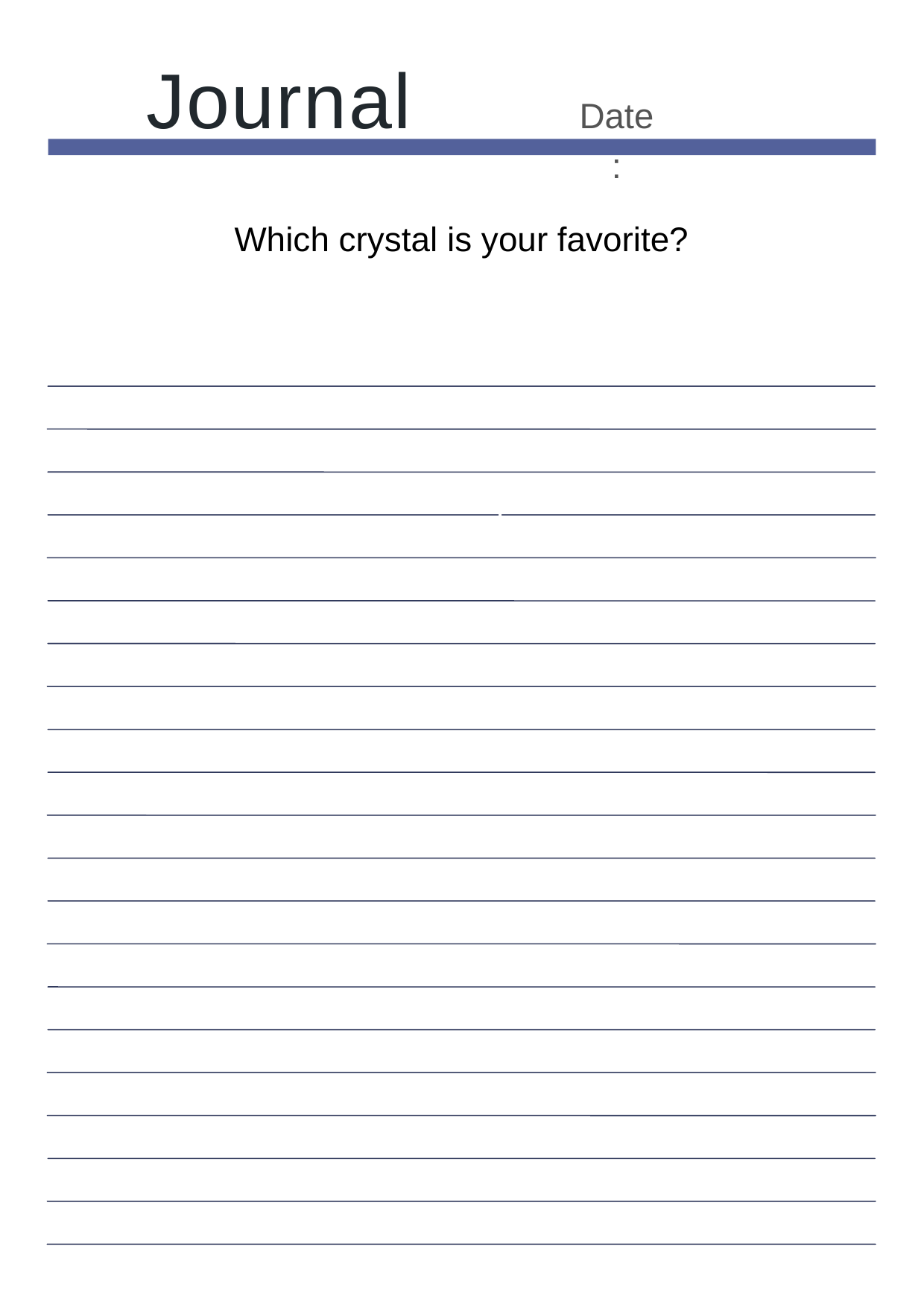

Journal
Date:

Which crystal is your favorite?

Journal Prompt Here